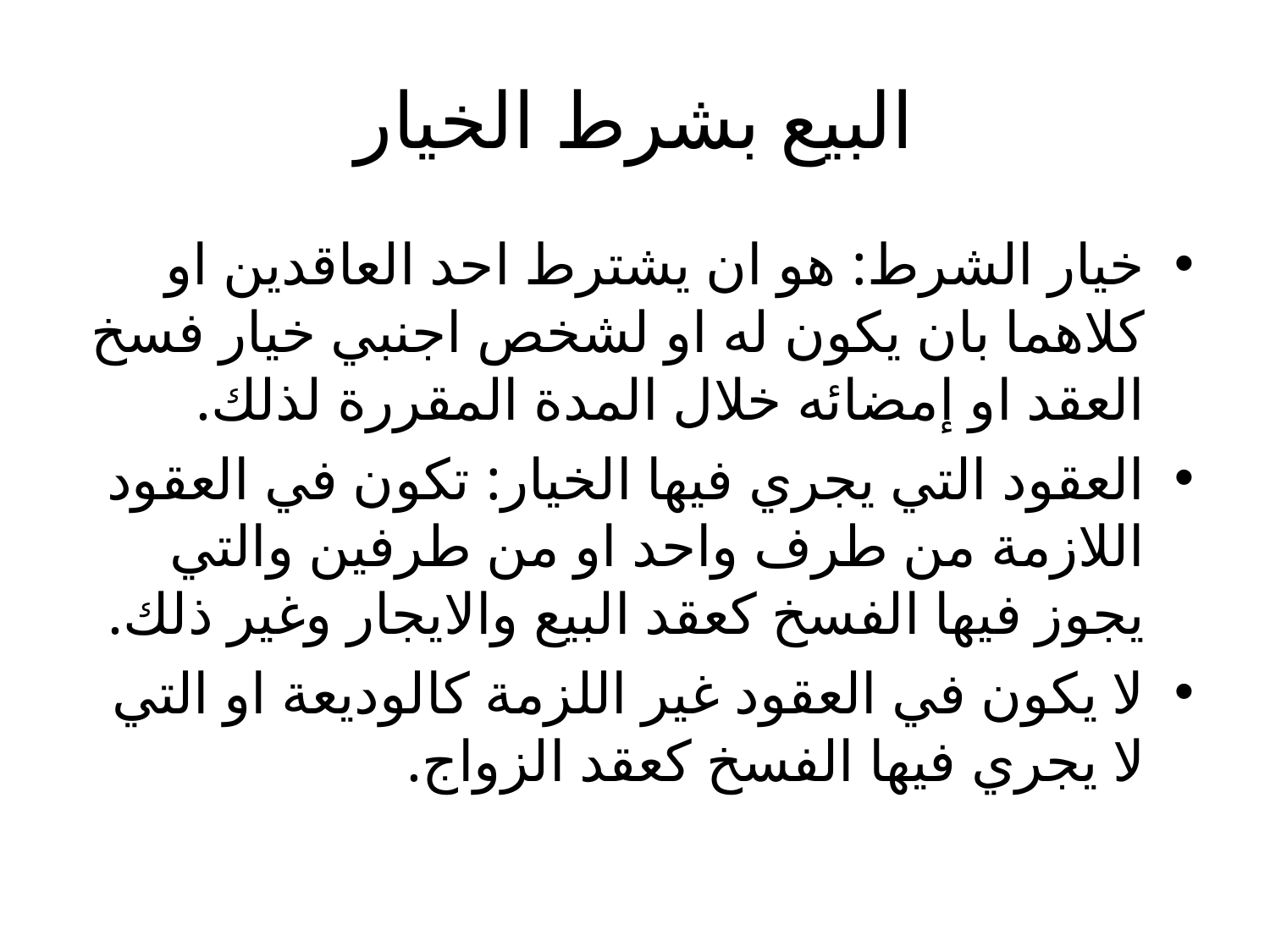

# البيع بشرط الخيار
خيار الشرط: هو ان يشترط احد العاقدين او كلاهما بان يكون له او لشخص اجنبي خيار فسخ العقد او إمضائه خلال المدة المقررة لذلك.
العقود التي يجري فيها الخيار: تكون في العقود اللازمة من طرف واحد او من طرفين والتي يجوز فيها الفسخ كعقد البيع والايجار وغير ذلك.
لا يكون في العقود غير اللزمة كالوديعة او التي لا يجري فيها الفسخ كعقد الزواج.